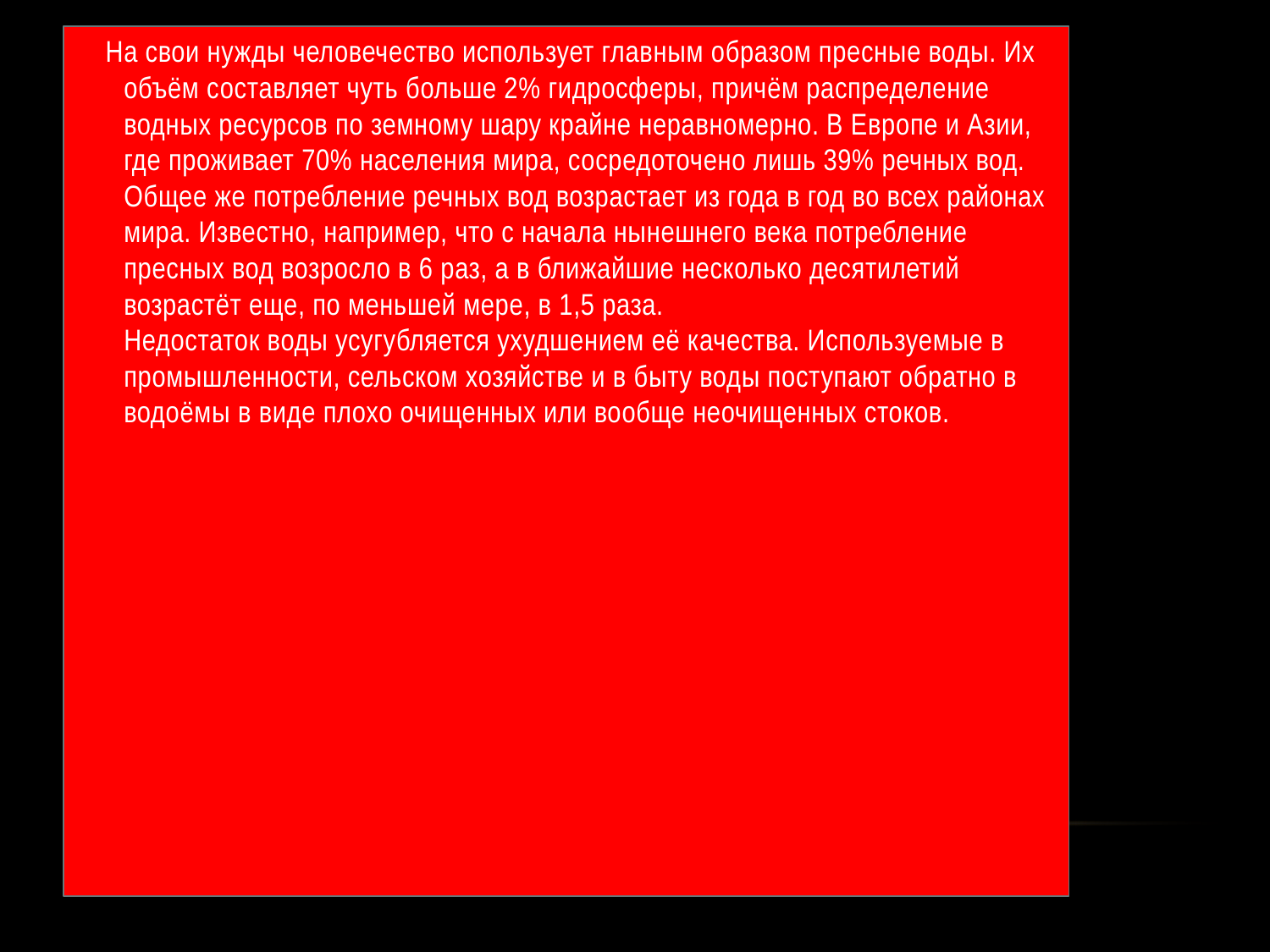

На свои нужды человечество использует главным образом пресные воды. Их объём составляет чуть больше 2% гидросферы, причём распределение водных ресурсов по земному шару крайне неравномерно. В Европе и Азии, где проживает 70% населения мира, сосредоточено лишь 39% речных вод. Общее же потребление речных вод возрастает из года в год во всех районах мира. Известно, например, что с начала нынешнего века потребление пресных вод возросло в 6 раз, а в ближайшие несколько десятилетий возрастёт еще, по меньшей мере, в 1,5 раза. 
Недостаток воды усугубляется ухудшением её качества. Используемые в промышленности, сельском хозяйстве и в быту воды поступают обратно в водоёмы в виде плохо очищенных или вообще неочищенных стоков.